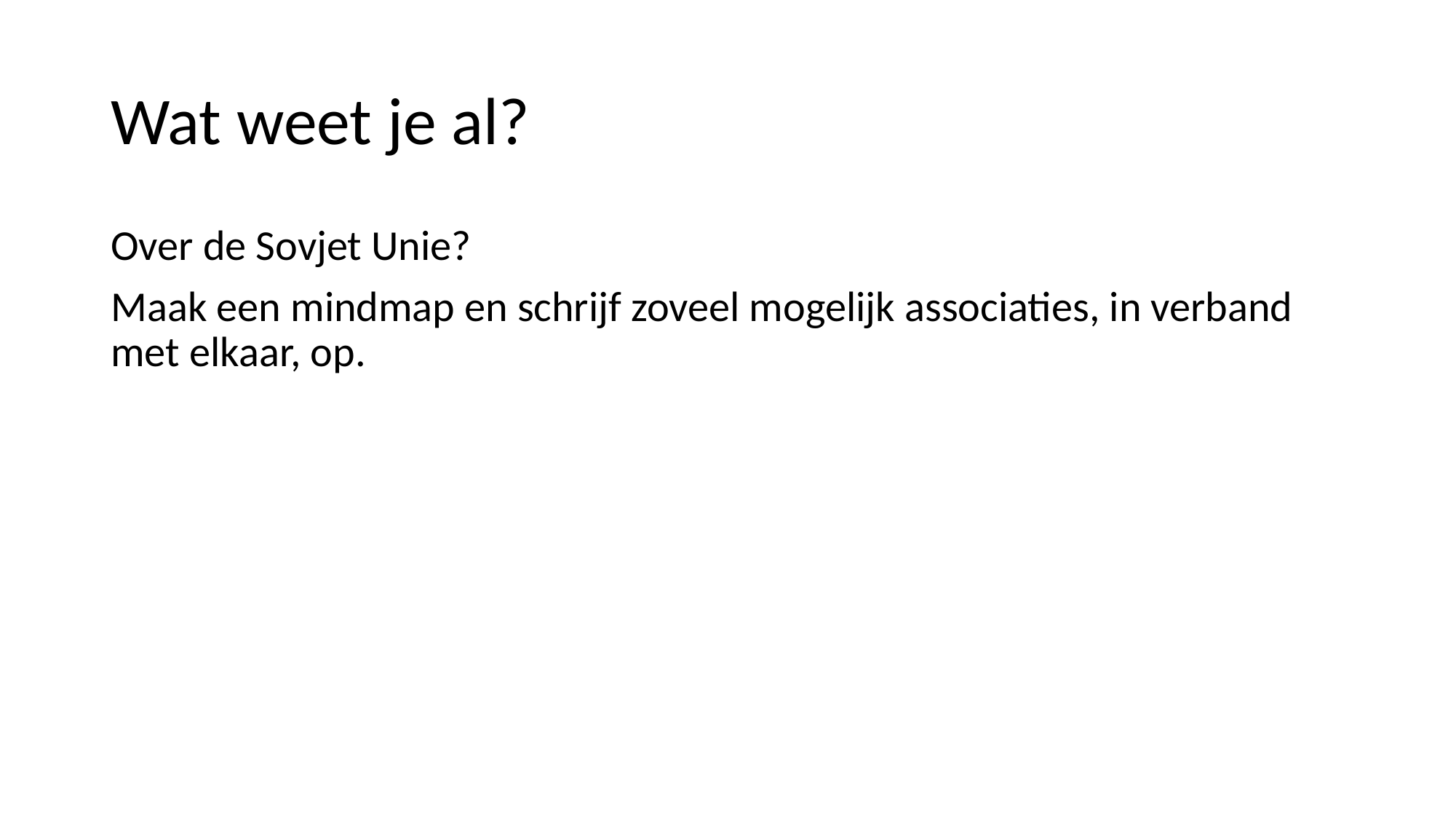

# Wat weet je al?
Over de Sovjet Unie?
Maak een mindmap en schrijf zoveel mogelijk associaties, in verband met elkaar, op.